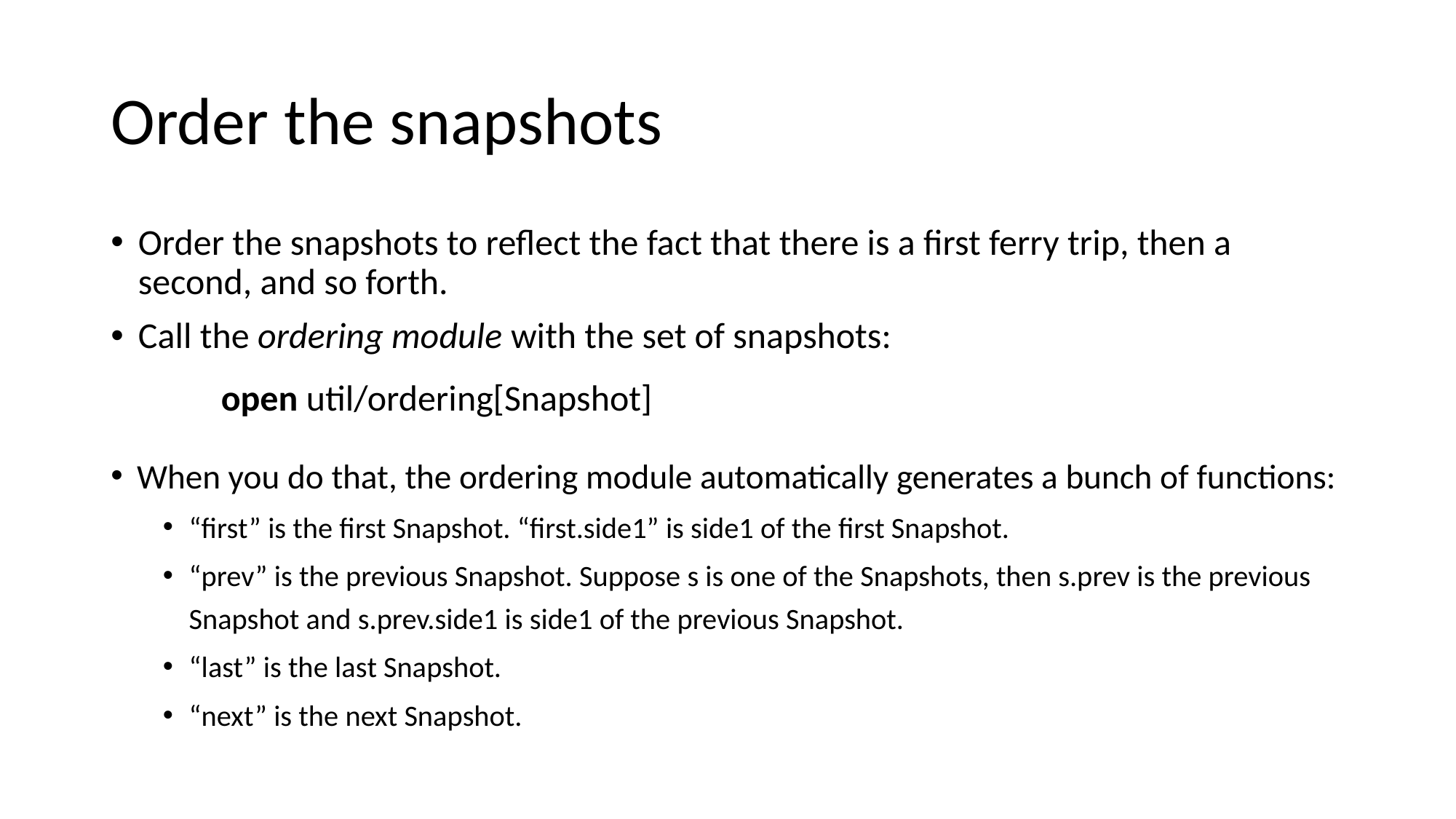

# Order the snapshots
Order the snapshots to reflect the fact that there is a first ferry trip, then a second, and so forth.
Call the ordering module with the set of snapshots:
open util/ordering[Snapshot]
When you do that, the ordering module automatically generates a bunch of functions:
“first” is the first Snapshot. “first.side1” is side1 of the first Snapshot.
“prev” is the previous Snapshot. Suppose s is one of the Snapshots, then s.prev is the previous Snapshot and s.prev.side1 is side1 of the previous Snapshot.
“last” is the last Snapshot.
“next” is the next Snapshot.